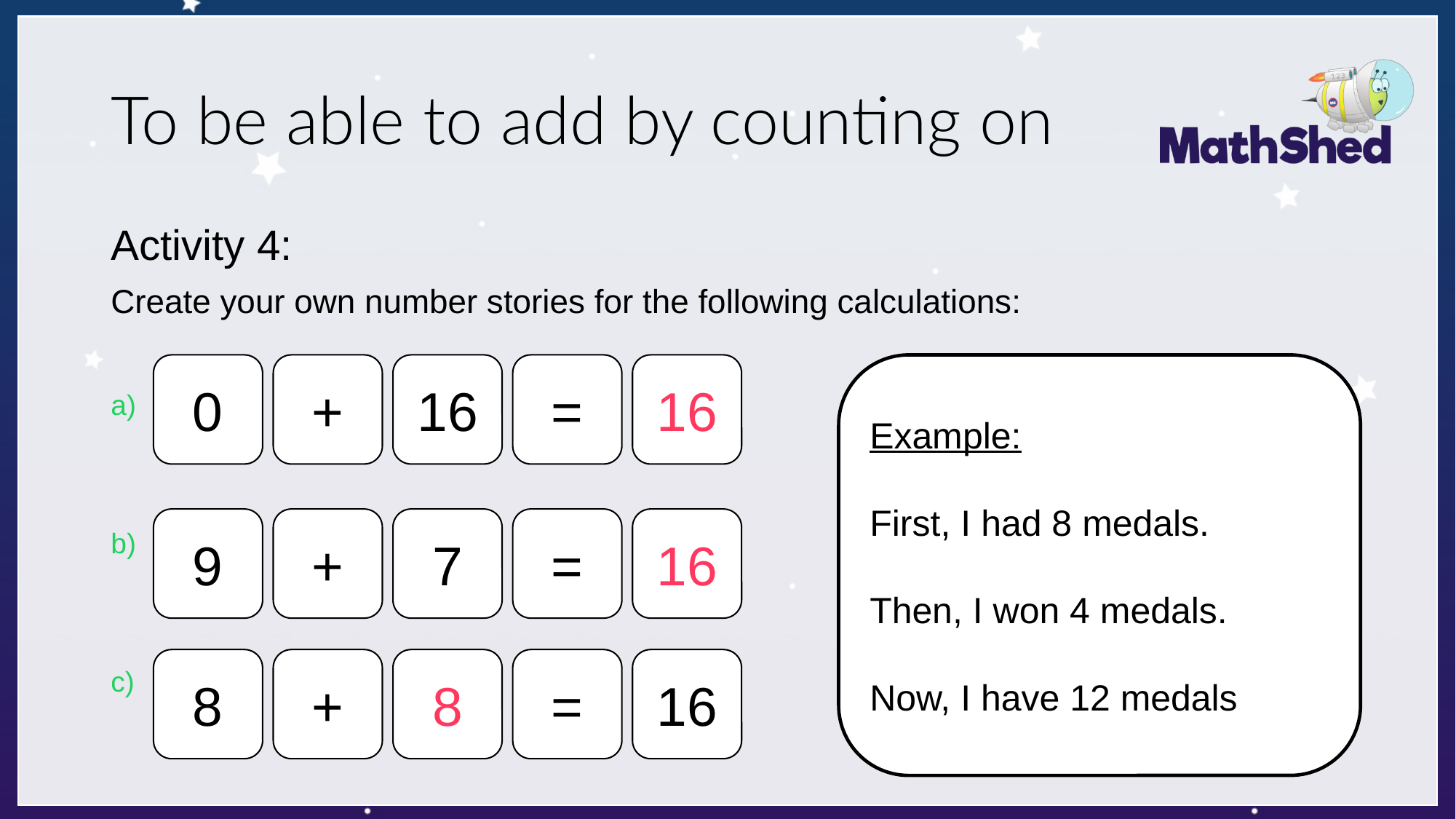

# To be able to add by counting on
Activity 4:
Create your own number stories for the following calculations:

.

.

.

0
+
16
=
16
Example:

First, I had 8 medals.

Then, I won 4 medals.

Now, I have 12 medals
9
+
7
=
16
8
+
8
=
16